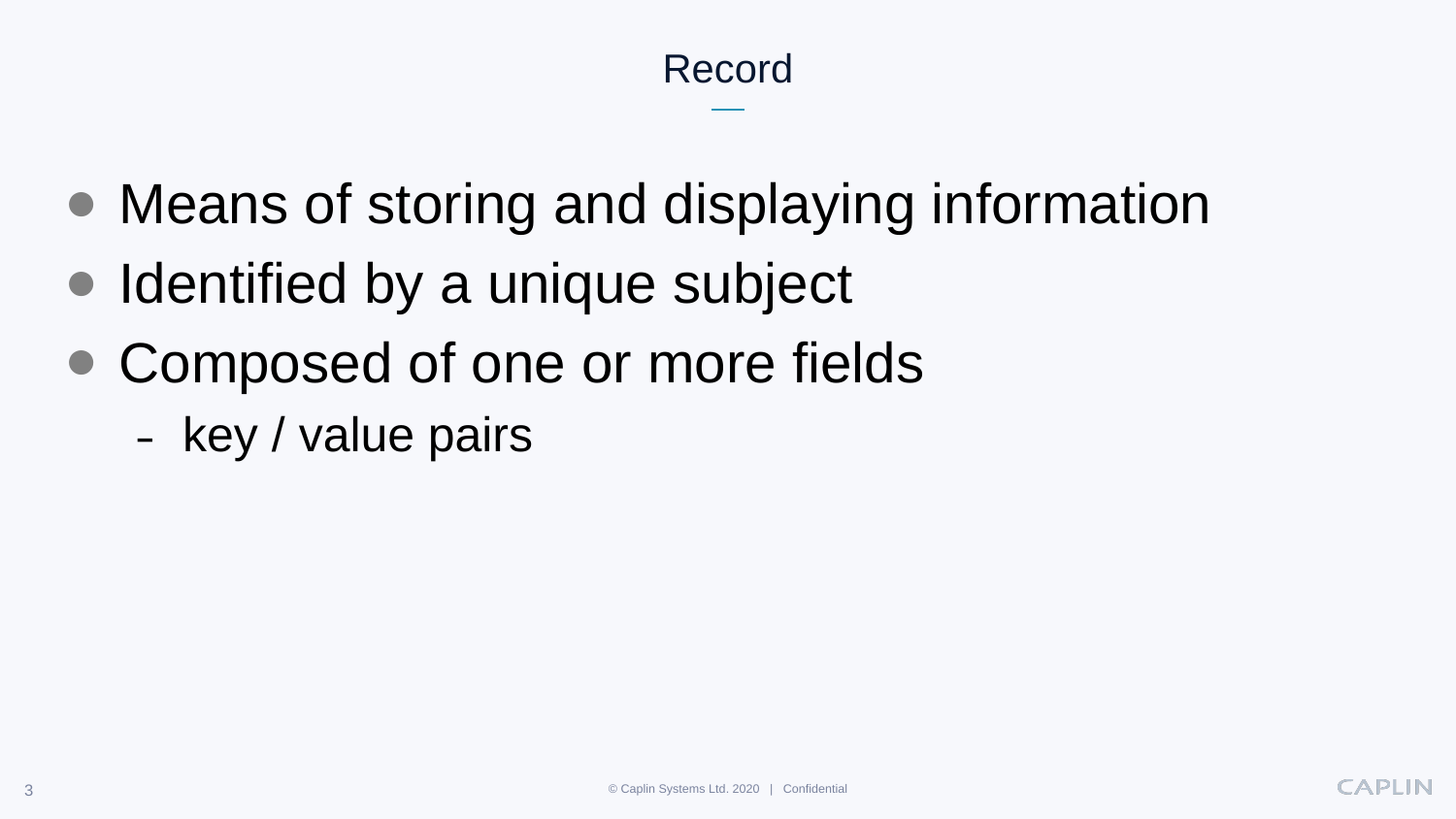

# Record
Means of storing and displaying information
Identified by a unique subject
Composed of one or more fields
key / value pairs